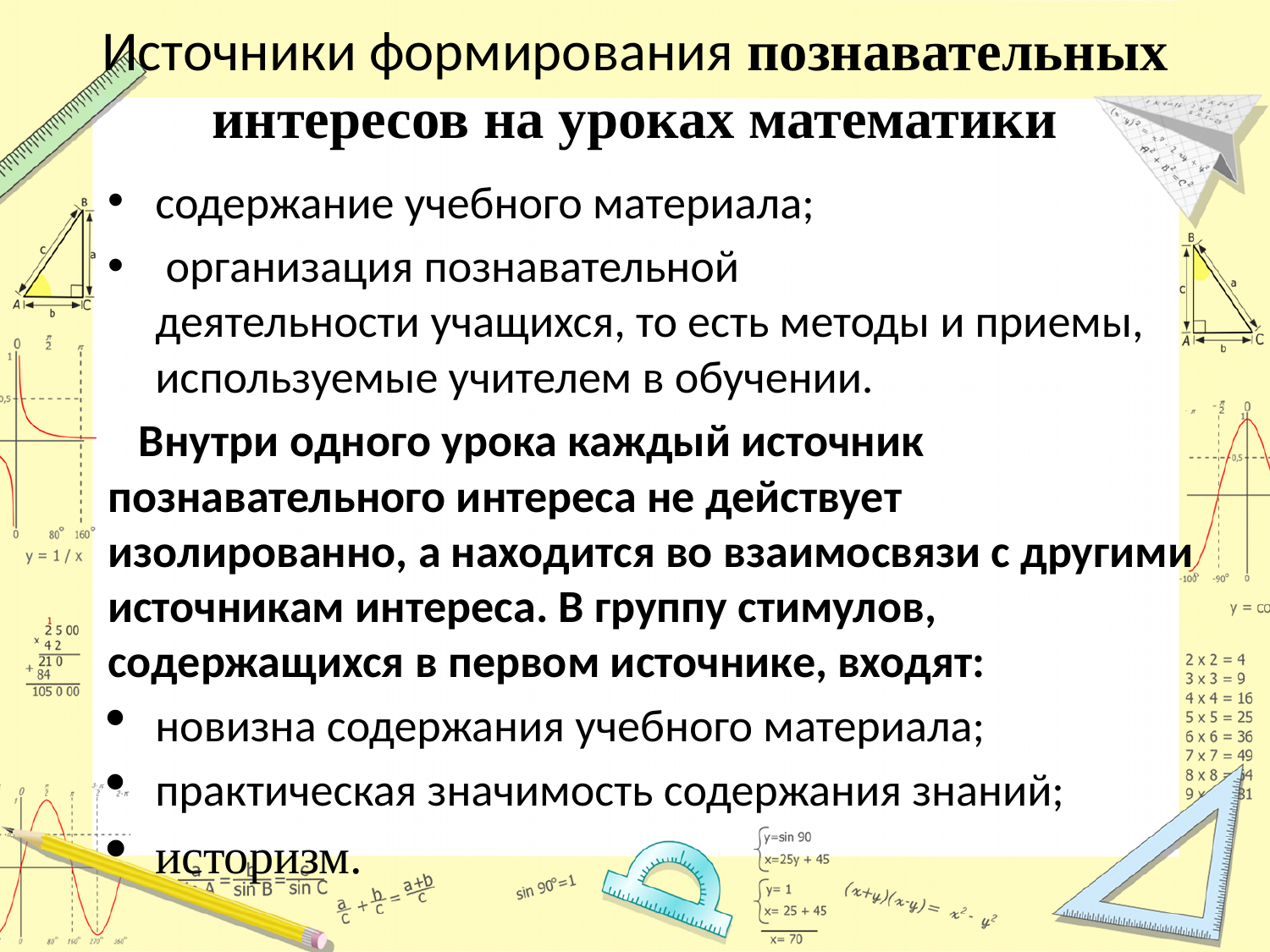

# Источники формирования познавательных интересов на уроках математики
содержание учебного материала;
 организация познавательной деятельности учащихся, то есть методы и приемы, используемые учителем в обучении.
   Внутри одного урока каждый источник познавательного интереса не действует изолированно, а находится во взаимосвязи с другими источникам интереса. В группу стимулов, содержащихся в первом источнике, входят:
новизна содержания учебного материала;
практическая значимость содержания знаний;
историзм.